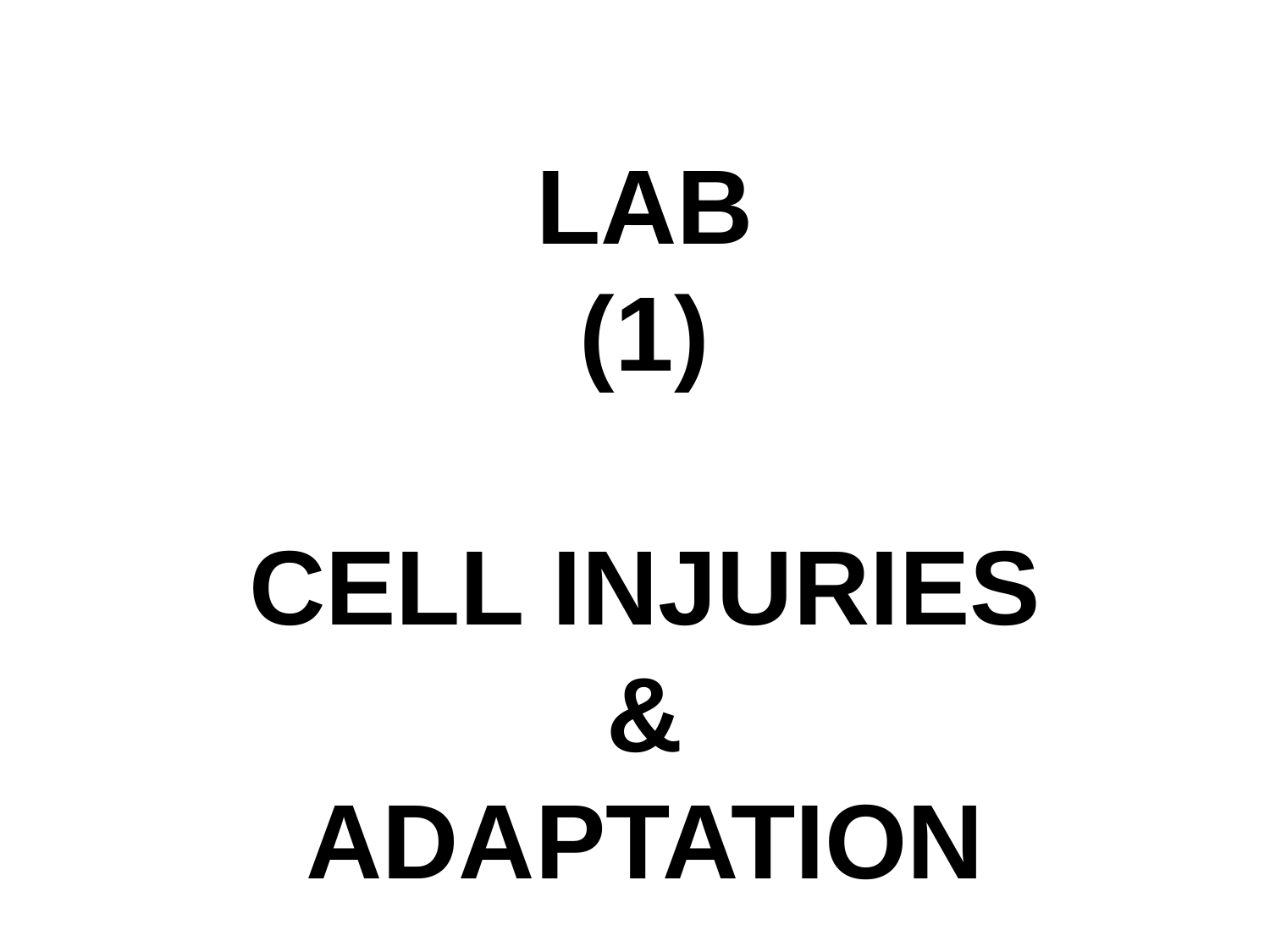

# LAB (1) Cell injuries & Adaptation